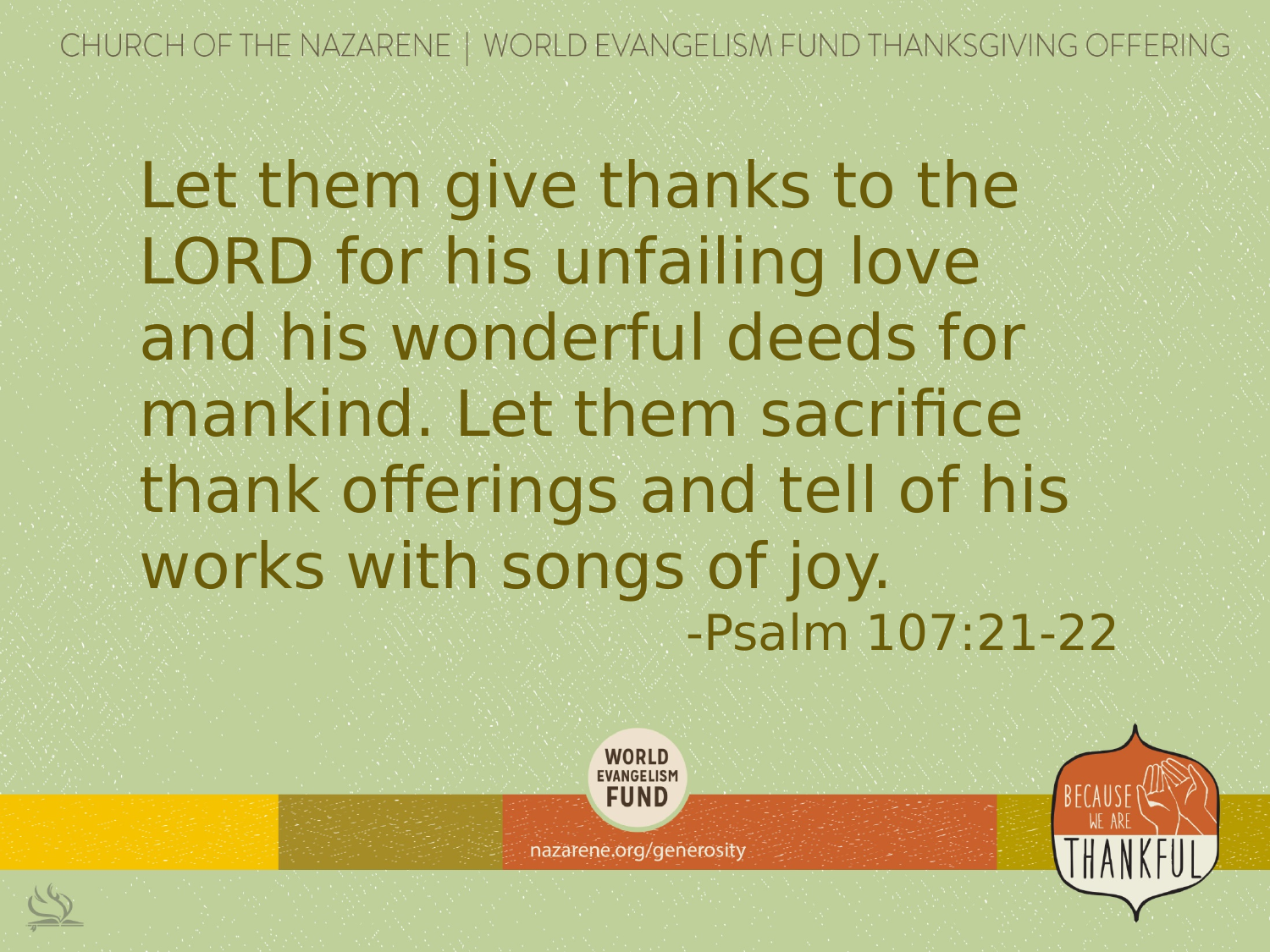

Let them give thanks to the LORD for his unfailing love and his wonderful deeds for mankind. Let them sacrifice thank offerings and tell of his works with songs of joy.
-Psalm 107:21-22